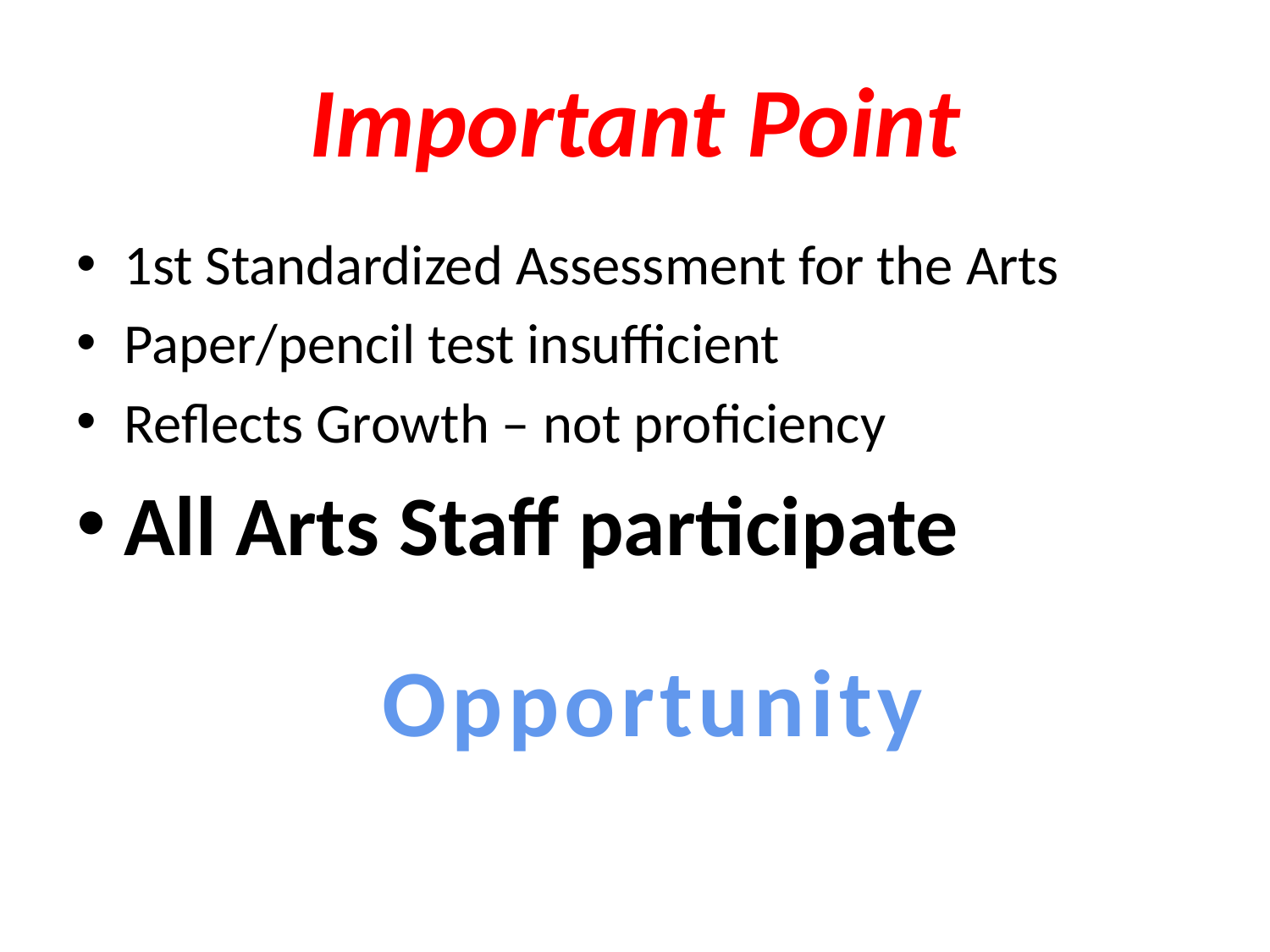

# Important Point
1st Standardized Assessment for the Arts
Paper/pencil test insufficient
Reflects Growth – not proficiency
All Arts Staff participate

Opportunity